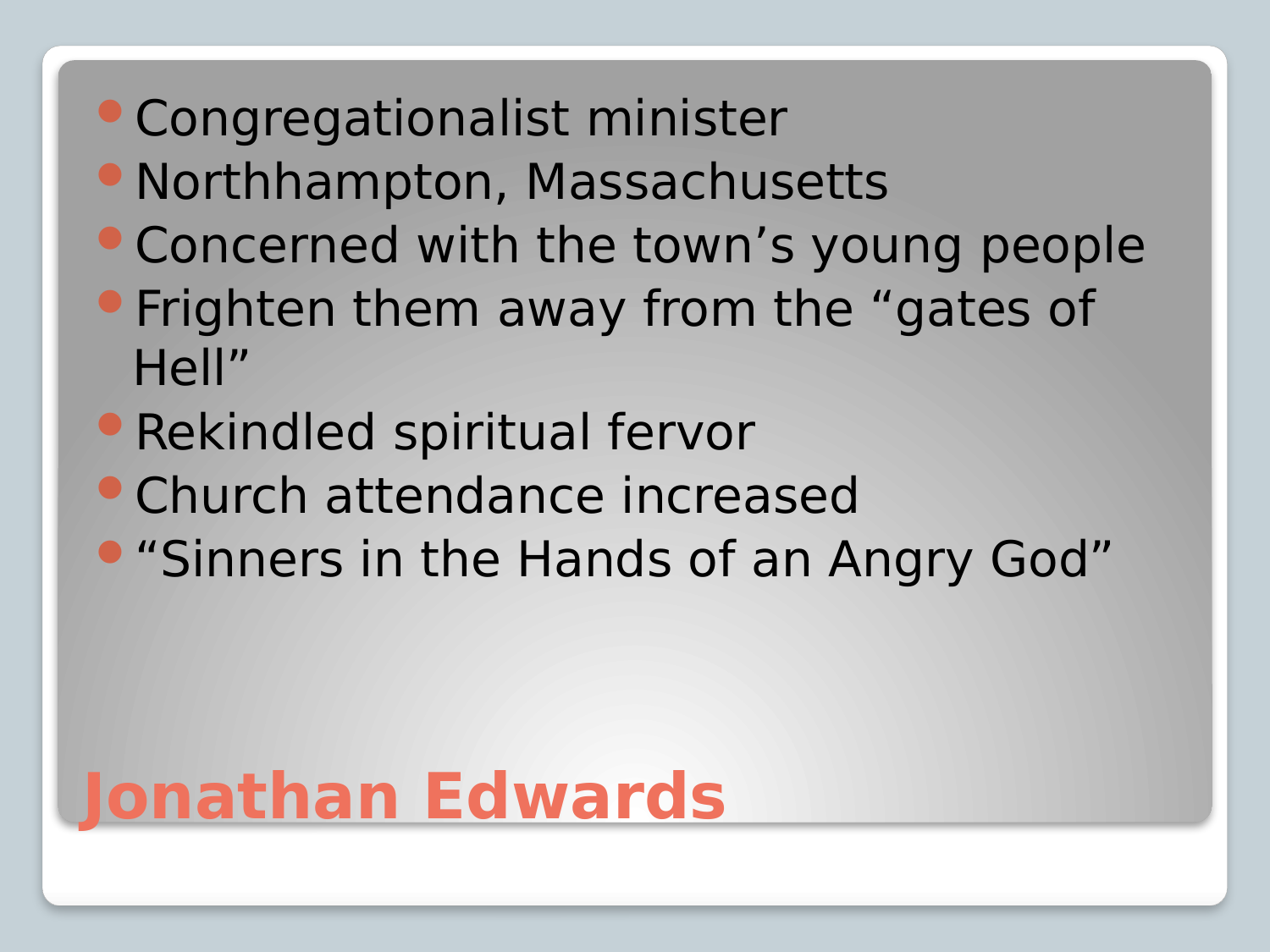

Congregationalist minister
Northhampton, Massachusetts
Concerned with the town’s young people
Frighten them away from the “gates of Hell”
Rekindled spiritual fervor
Church attendance increased
“Sinners in the Hands of an Angry God”
# Jonathan Edwards